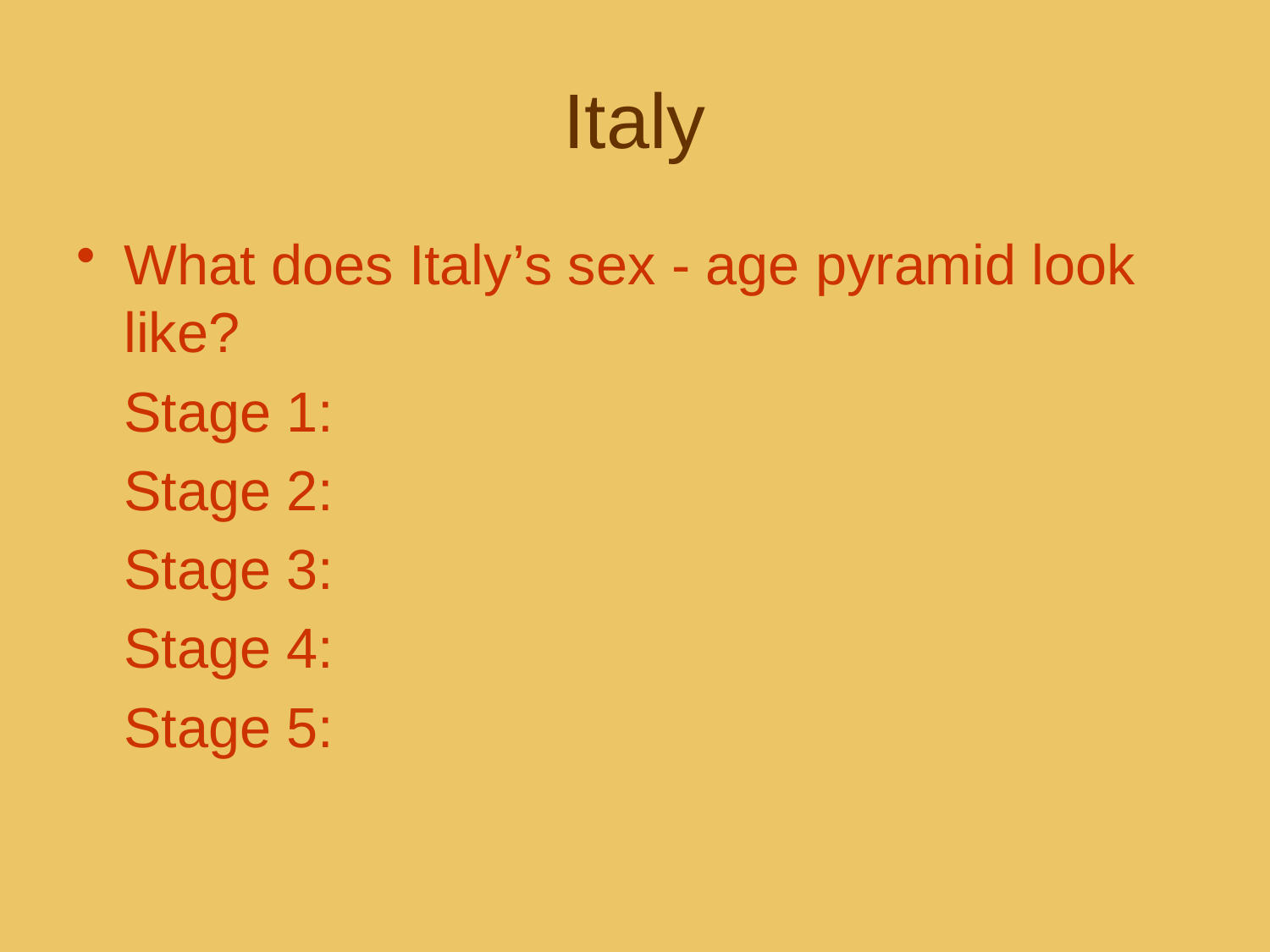

# Italy
What does Italy’s sex - age pyramid look like?
	Stage 1:
	Stage 2:
	Stage 3:
	Stage 4:
	Stage 5: